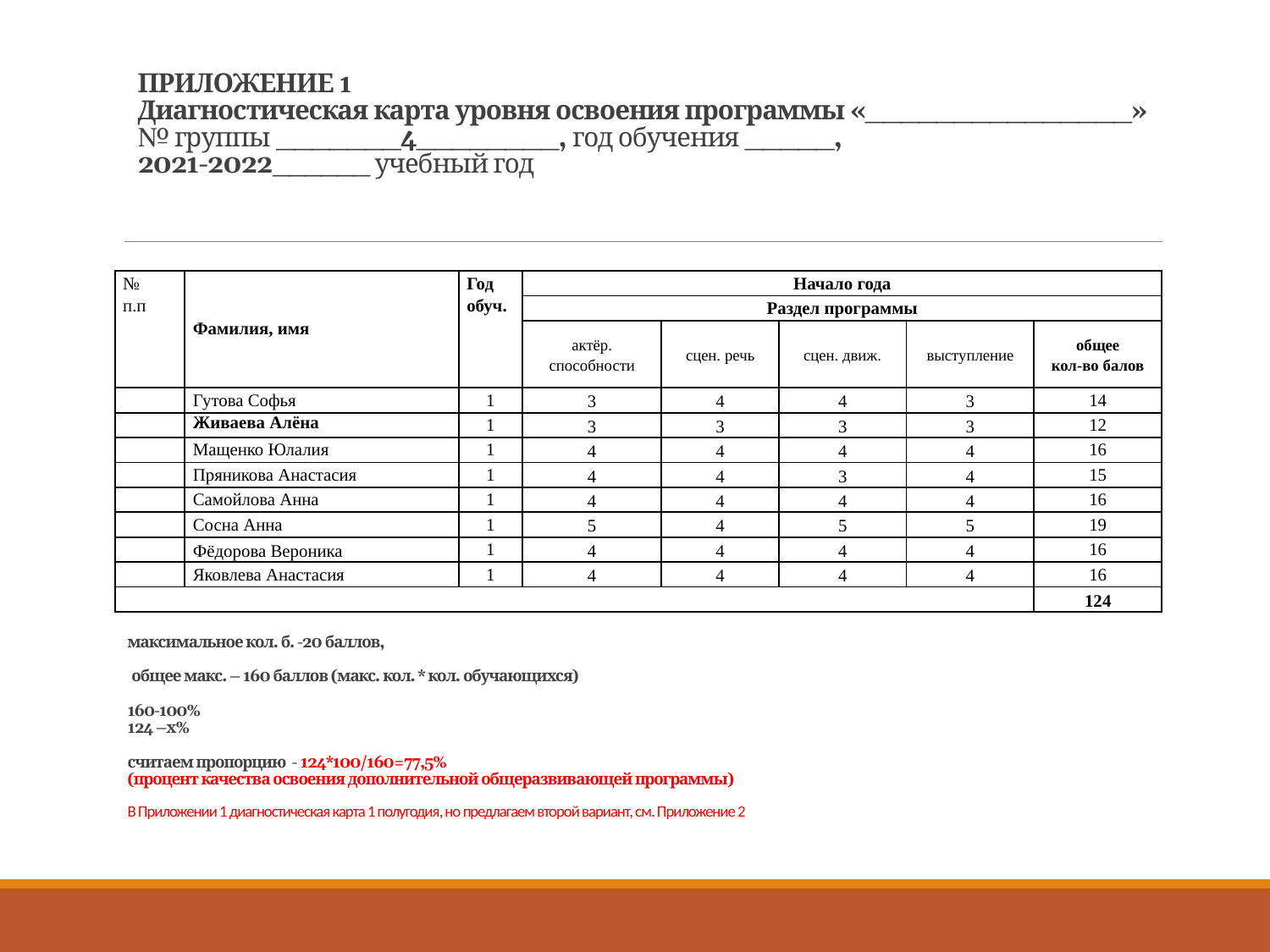

# ПРИЛОЖЕНИЕ 1 Диагностическая карта уровня освоения программы «_______________» № группы _______4________, год обучения _____, 2021-2022______ учебный год
| № п.п | Фамилия, имя | Год обуч. | Начало года |  |  |  |  |
| --- | --- | --- | --- | --- | --- | --- | --- |
|  |  |  | Раздел программы |  |  |  |  |
|  |  |  | актёр. способности | сцен. речь | сцен. движ. | выступление | общее кол-во балов |
|  | Гутова Софья | 1 | 3 | 4 | 4 | 3 | 14 |
|  | Живаева Алёна | 1 | 3 | 3 | 3 | 3 | 12 |
|  | Мащенко Юлалия | 1 | 4 | 4 | 4 | 4 | 16 |
|  | Пряникова Анастасия | 1 | 4 | 4 | 3 | 4 | 15 |
|  | Самойлова Анна | 1 | 4 | 4 | 4 | 4 | 16 |
|  | Сосна Анна | 1 | 5 | 4 | 5 | 5 | 19 |
|  | Фёдорова Вероника | 1 | 4 | 4 | 4 | 4 | 16 |
|  | Яковлева Анастасия | 1 | 4 | 4 | 4 | 4 | 16 |
|  |  |  |  |  |  |  | 124 |
максимальное кол. б. -20 баллов,

 общее макс. – 160 баллов (макс. кол. * кол. обучающихся)

160-100%
124 –х%

считаем пропорцию  - 124*100/160=77,5%
(процент качества освоения дополнительной общеразвивающей программы)

В Приложении 1 диагностическая карта 1 полугодия, но предлагаем второй вариант, см. Приложение 2